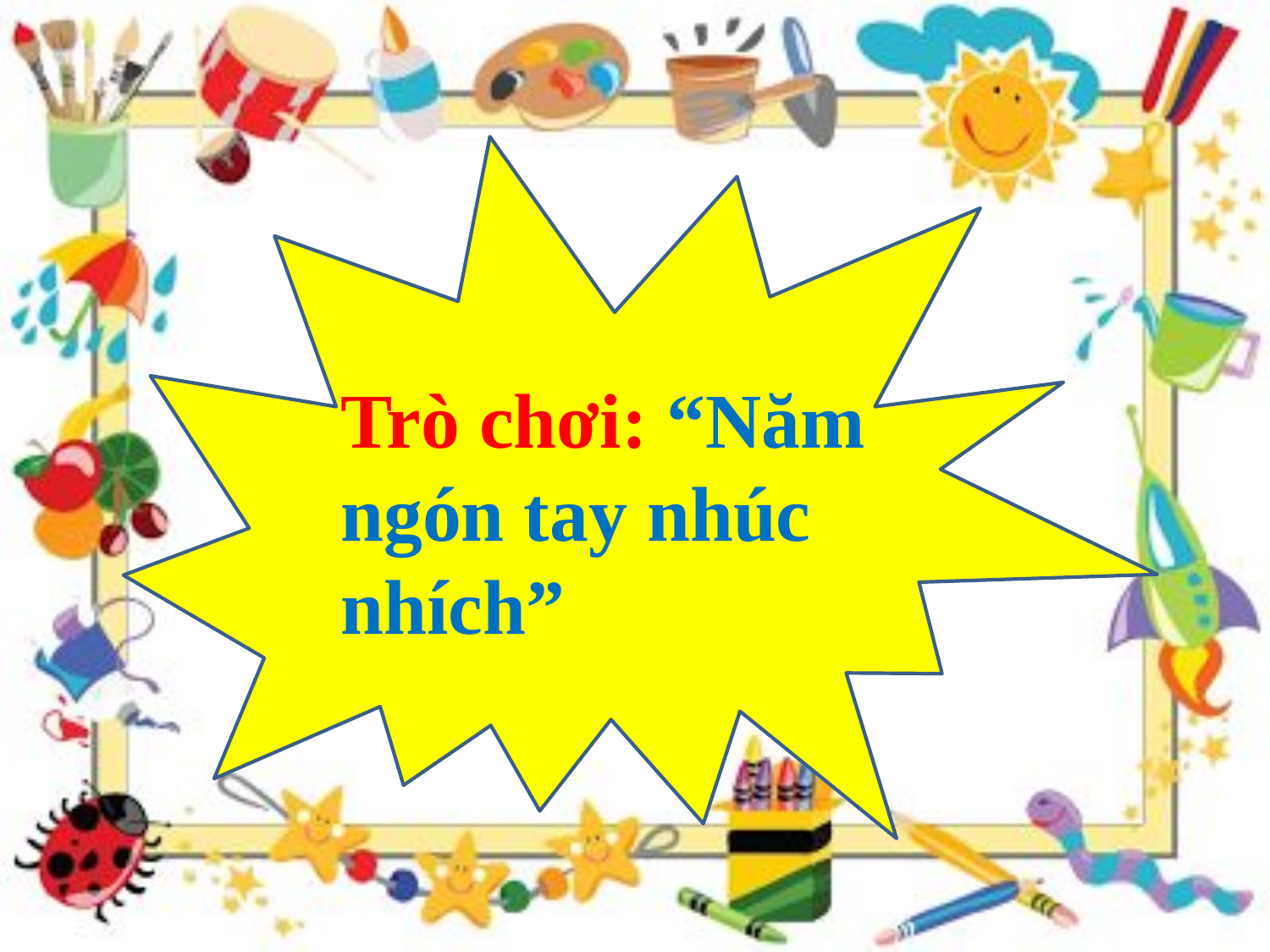

Trò chơi: “Năm ngón tay nhúc nhích”